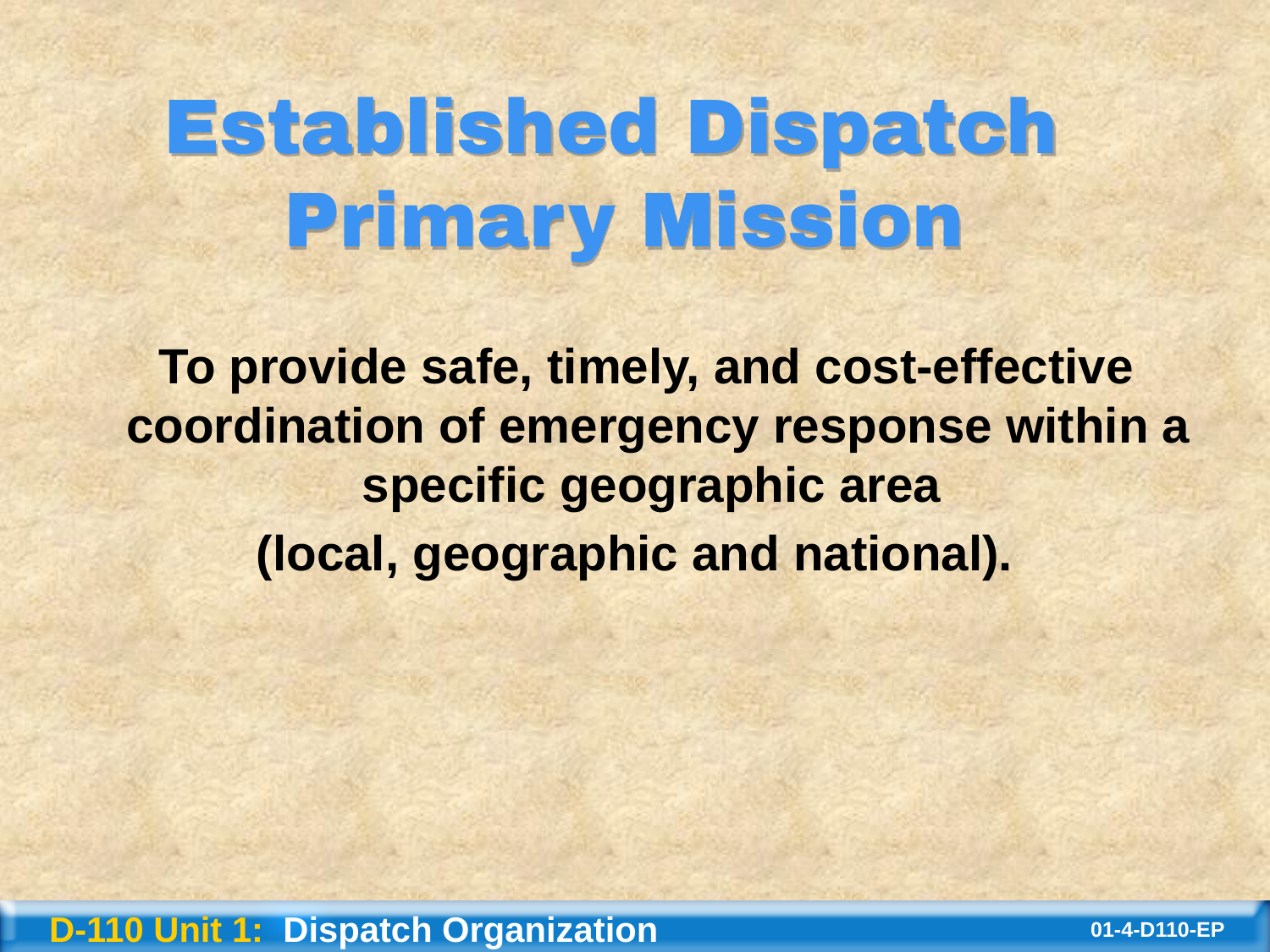

Established Dispatch
Primary Mission
  To provide safe, timely, and cost-effective coordination of emergency response within a specific geographic area
(local, geographic and national).
D-110 Unit 1:  Dispatch Organization